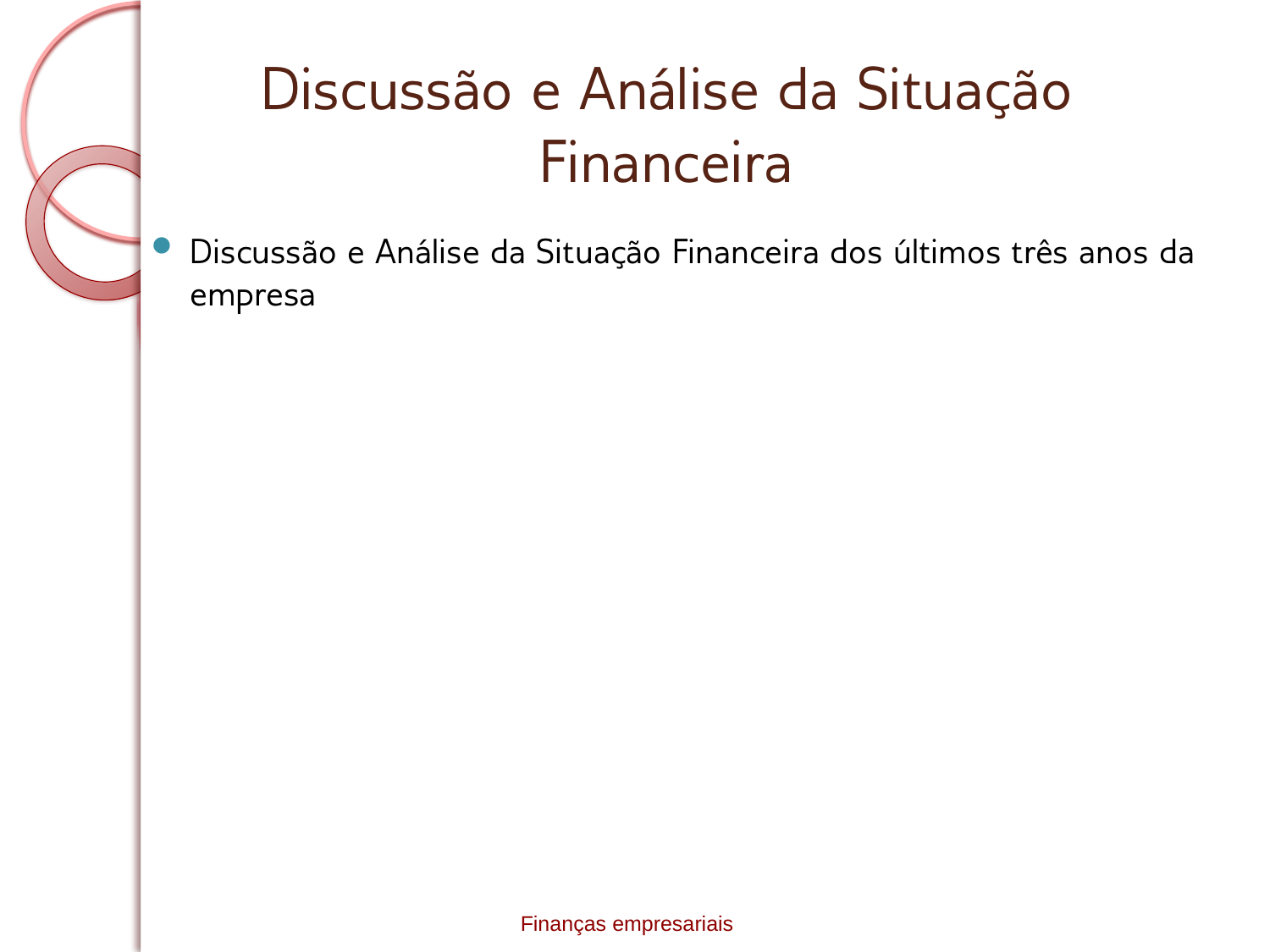

# Discussão e Análise da Situação Financeira
Discussão e Análise da Situação Financeira dos últimos três anos da empresa
Finanças empresariais